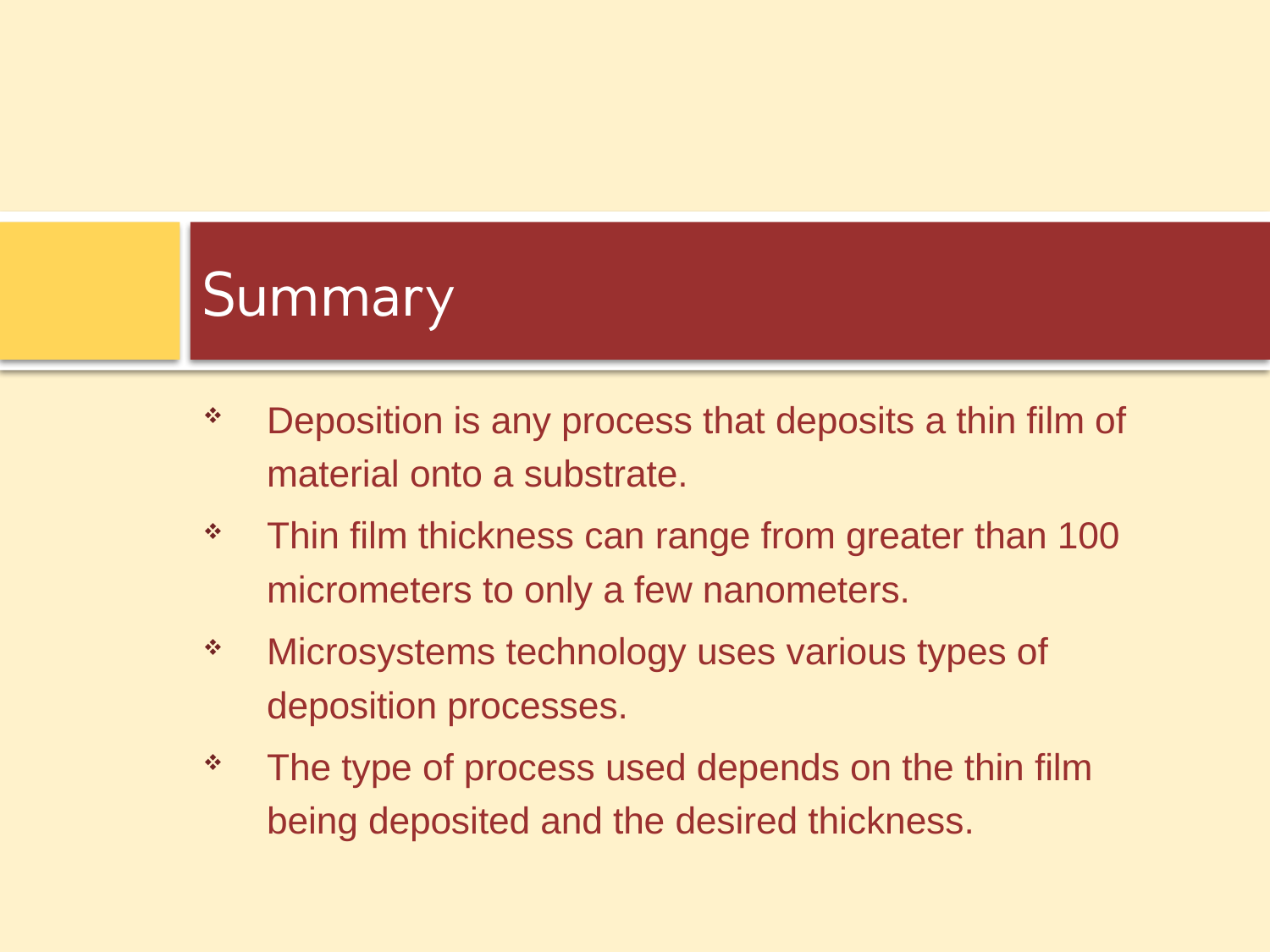

# Summary
Deposition is any process that deposits a thin film of material onto a substrate.
Thin film thickness can range from greater than 100 micrometers to only a few nanometers.
Microsystems technology uses various types of deposition processes.
The type of process used depends on the thin film being deposited and the desired thickness.